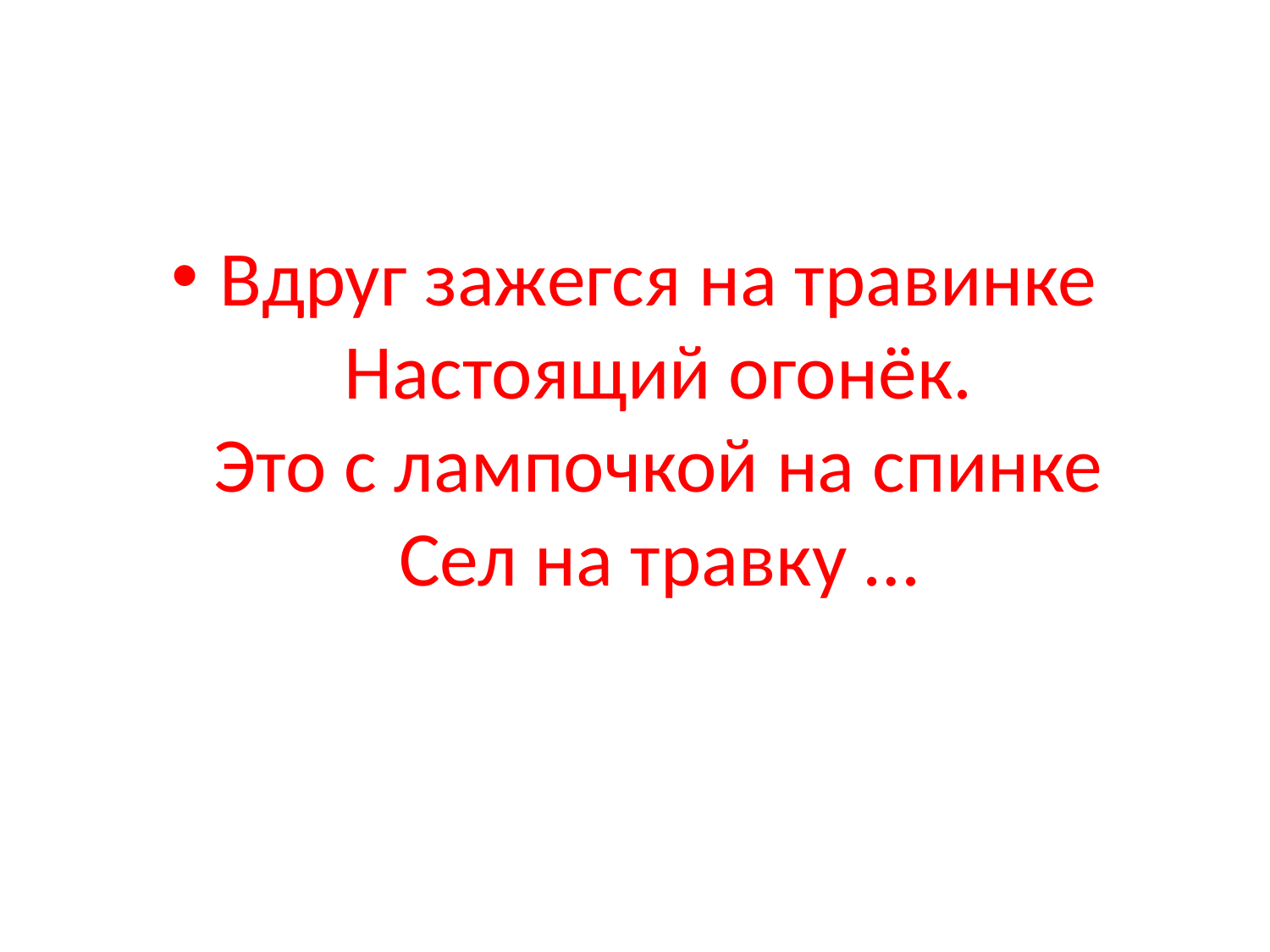

#
Вдруг зажегся на травинке
Настоящий огонёк.
Это с лампочкой на спинке
Сел на травку …